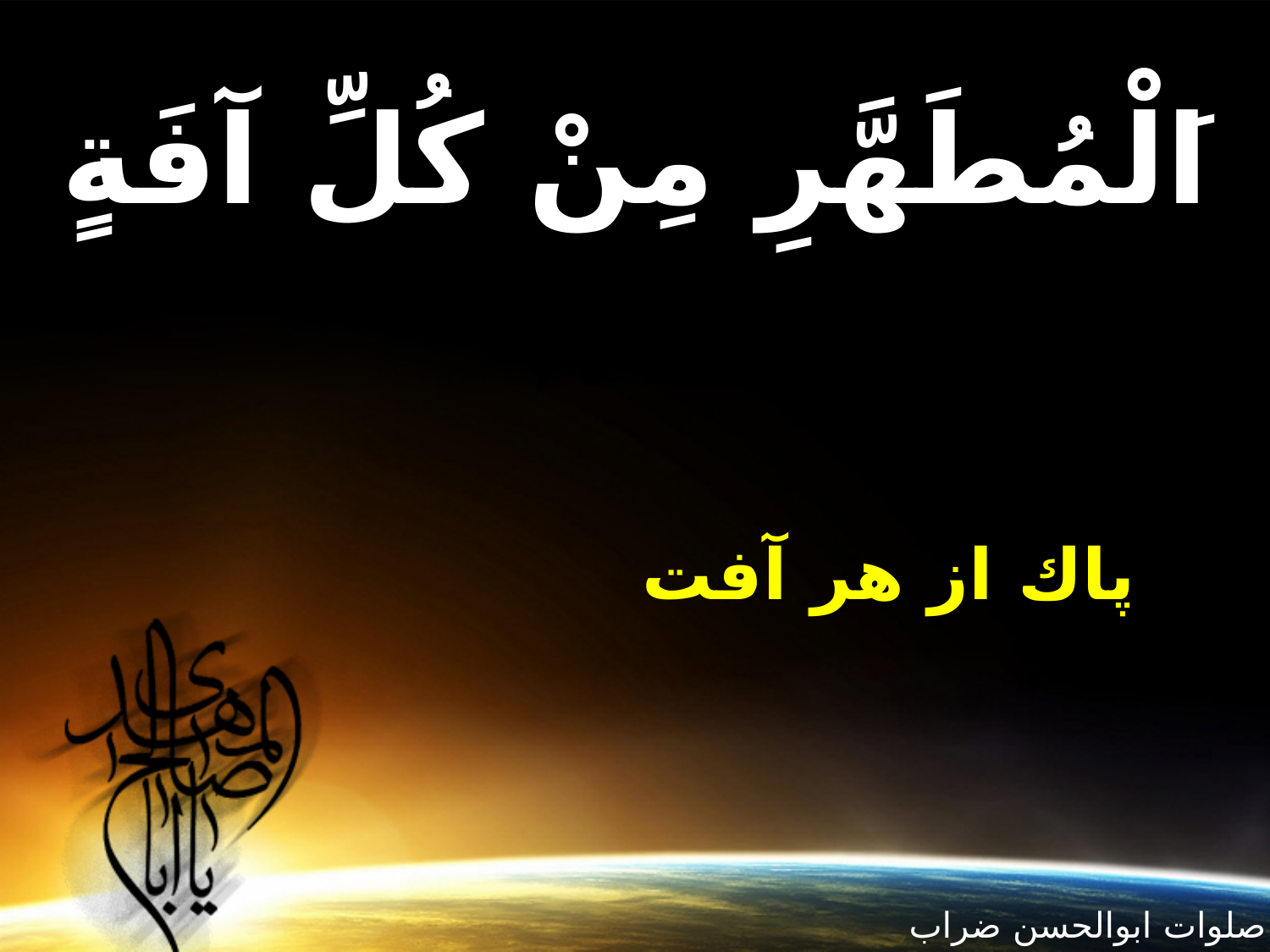

اَلْمُطَهَّرِ مِنْ كُلِّ آفَةٍ
پاك از هر آفت